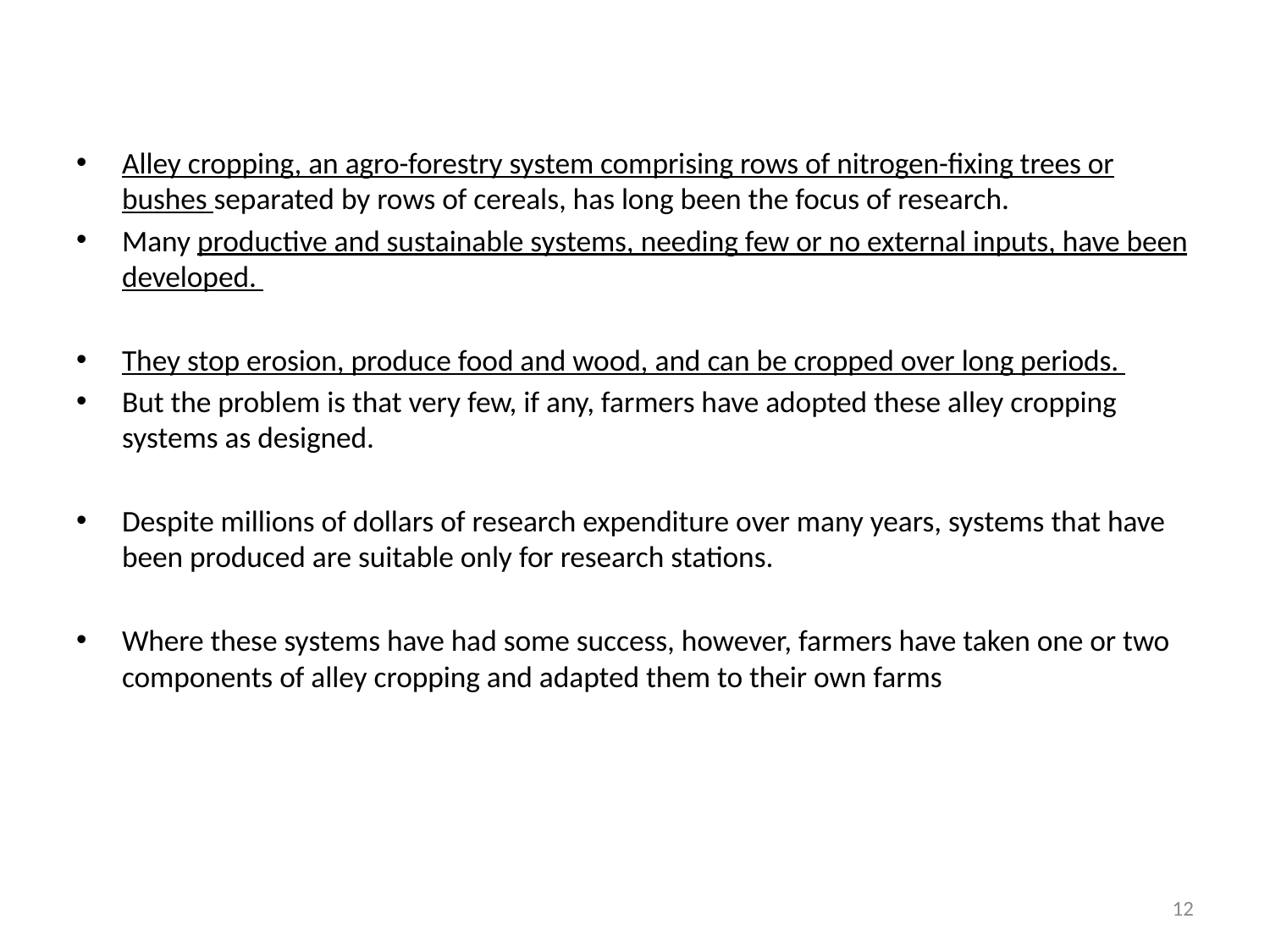

Alley cropping, an agro-forestry system comprising rows of nitrogen-fixing trees or bushes separated by rows of cereals, has long been the focus of research.
Many productive and sustainable systems, needing few or no external inputs, have been developed.

They stop erosion, produce food and wood, and can be cropped over long periods.
But the problem is that very few, if any, farmers have adopted these alley cropping systems as designed.

Despite millions of dollars of research expenditure over many years, systems that have been produced are suitable only for research stations.

Where these systems have had some success, however, farmers have taken one or two components of alley cropping and adapted them to their own farms
12